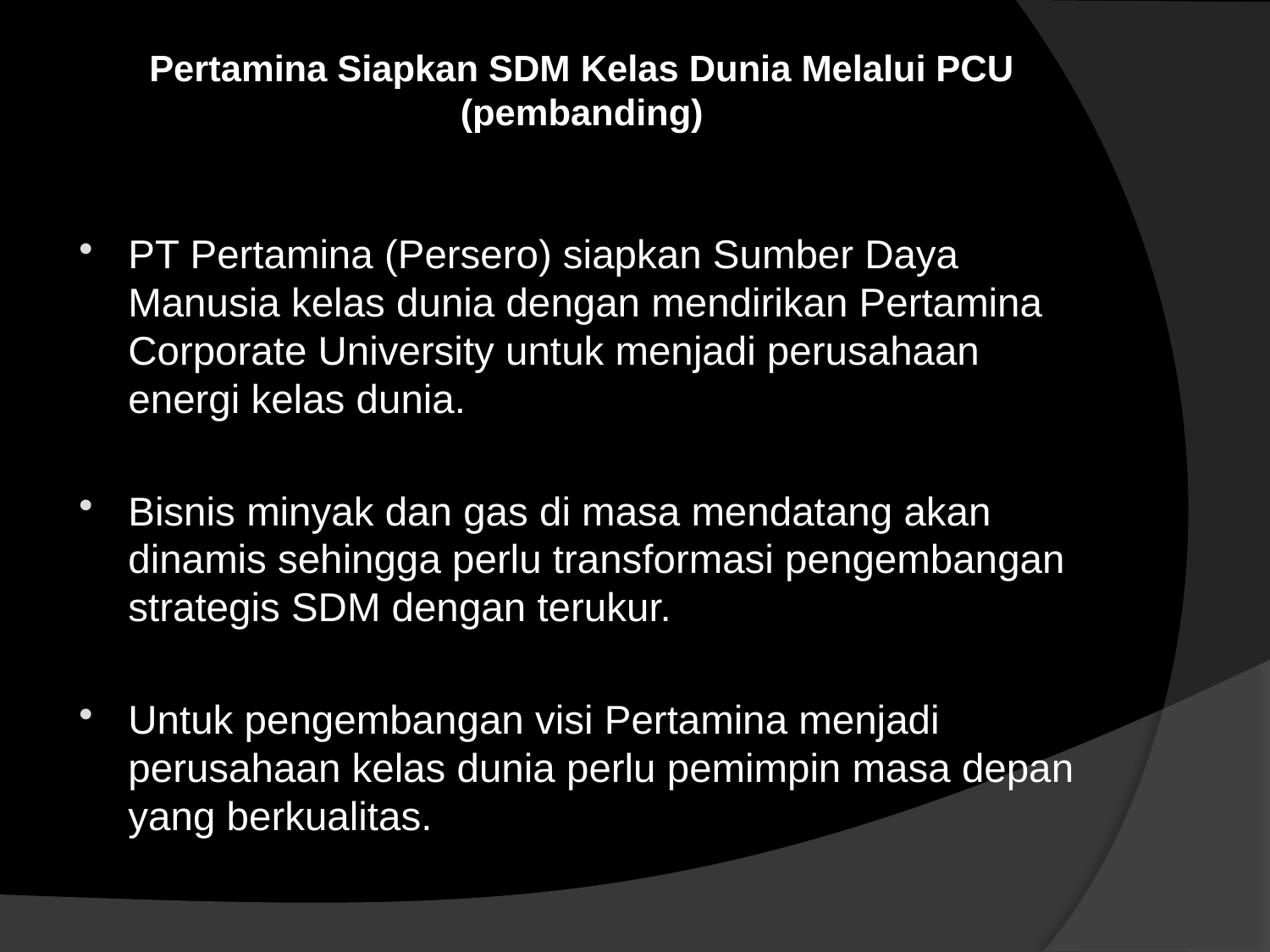

# Pertamina Siapkan SDM Kelas Dunia Melalui PCU (pembanding)
PT Pertamina (Persero) siapkan Sumber Daya Manusia kelas dunia dengan mendirikan Pertamina Corporate University untuk menjadi perusahaan energi kelas dunia.

Bisnis minyak dan gas di masa mendatang akan dinamis sehingga perlu transformasi pengembangan strategis SDM dengan terukur.

Untuk pengembangan visi Pertamina menjadi perusahaan kelas dunia perlu pemimpin masa depan yang berkualitas.